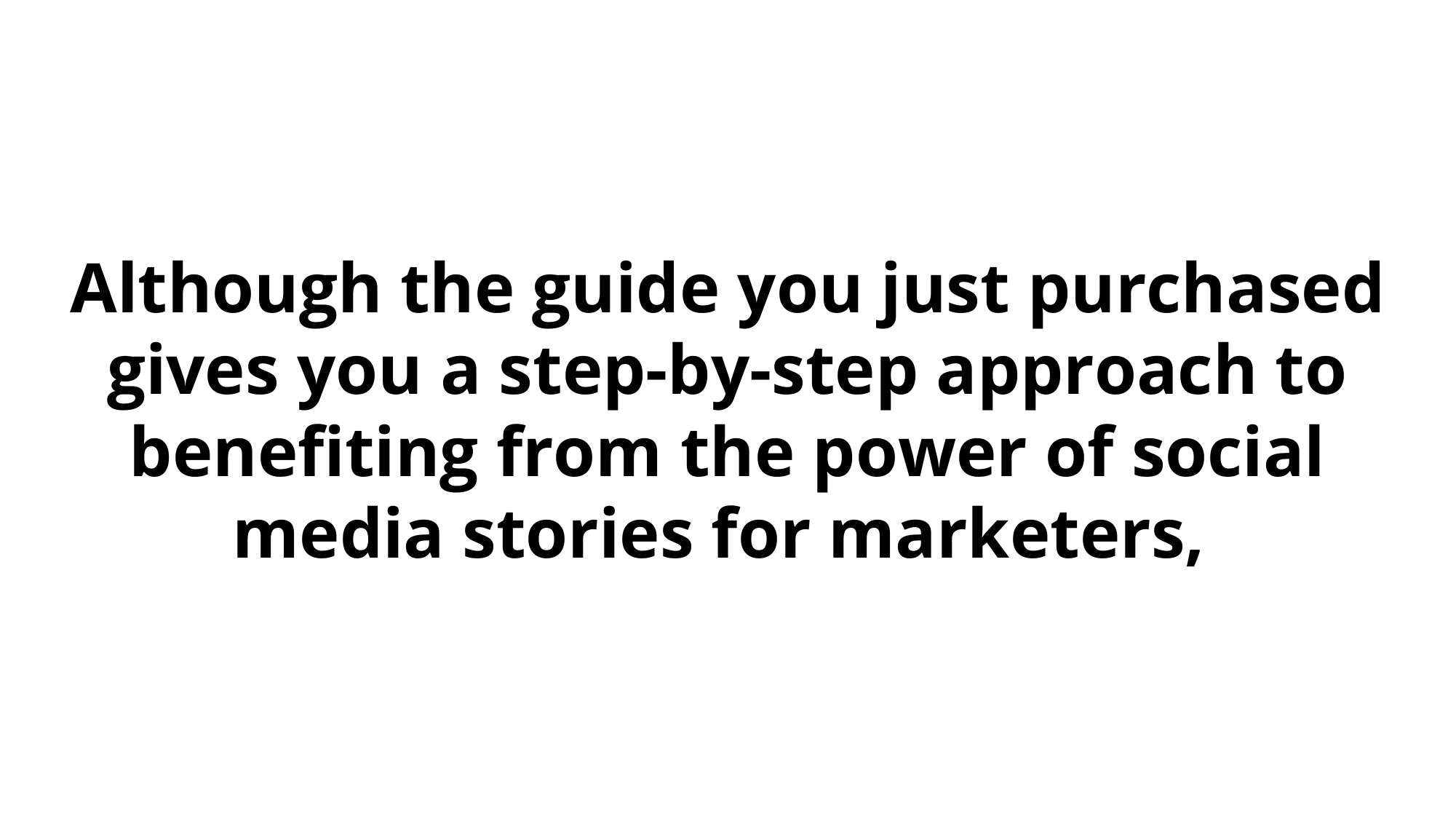

Although the guide you just purchased gives you a step-by-step approach to benefiting from the power of social media stories for marketers,